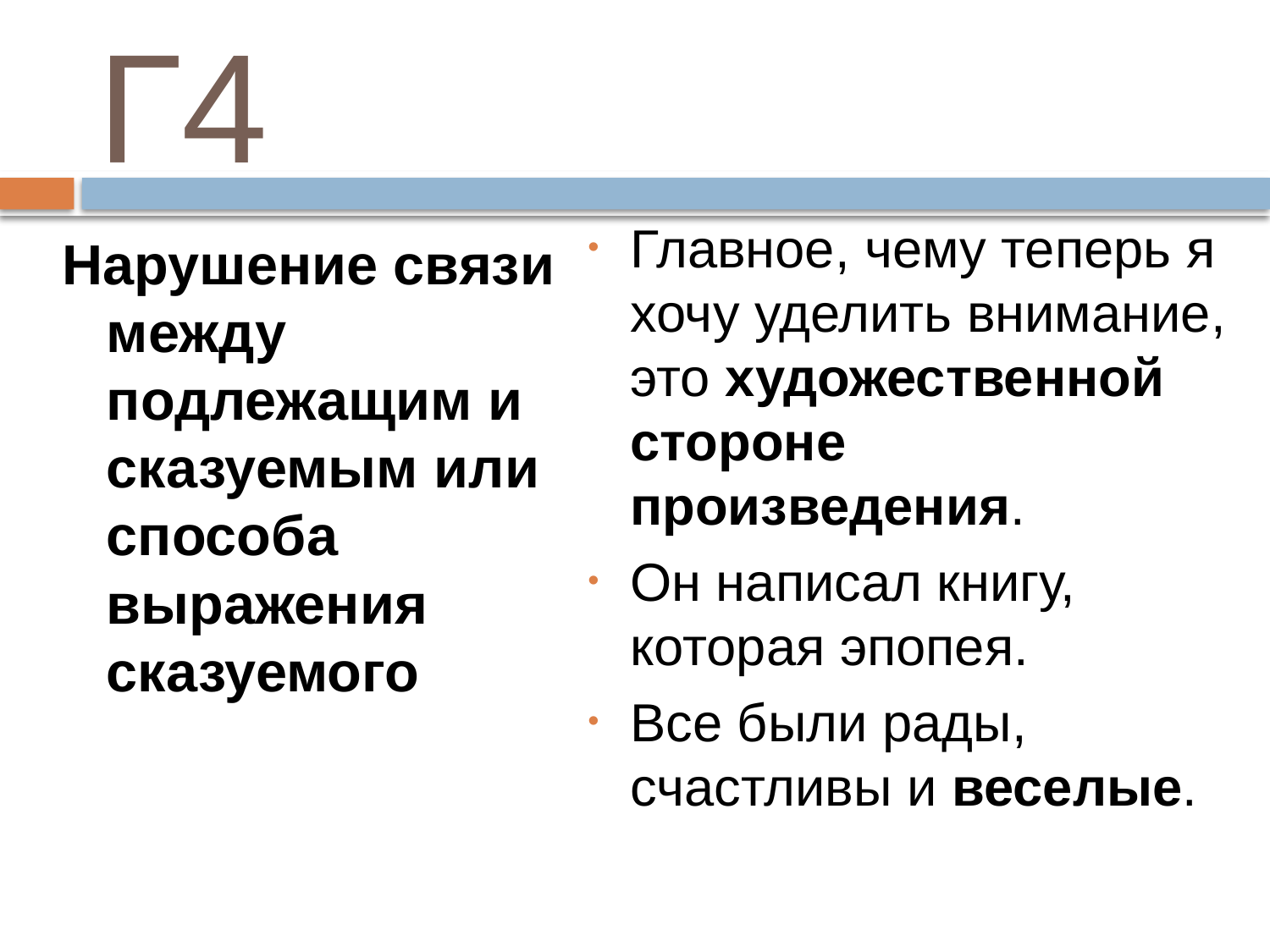

# Г4
Главное, чему теперь я хочу уделить внимание, это художественной стороне произведения.
Он написал книгу, которая эпопея.
Все были рады, счастливы и веселые.
Нарушение связи между подлежащим и сказуемым или способа выражения сказуемого